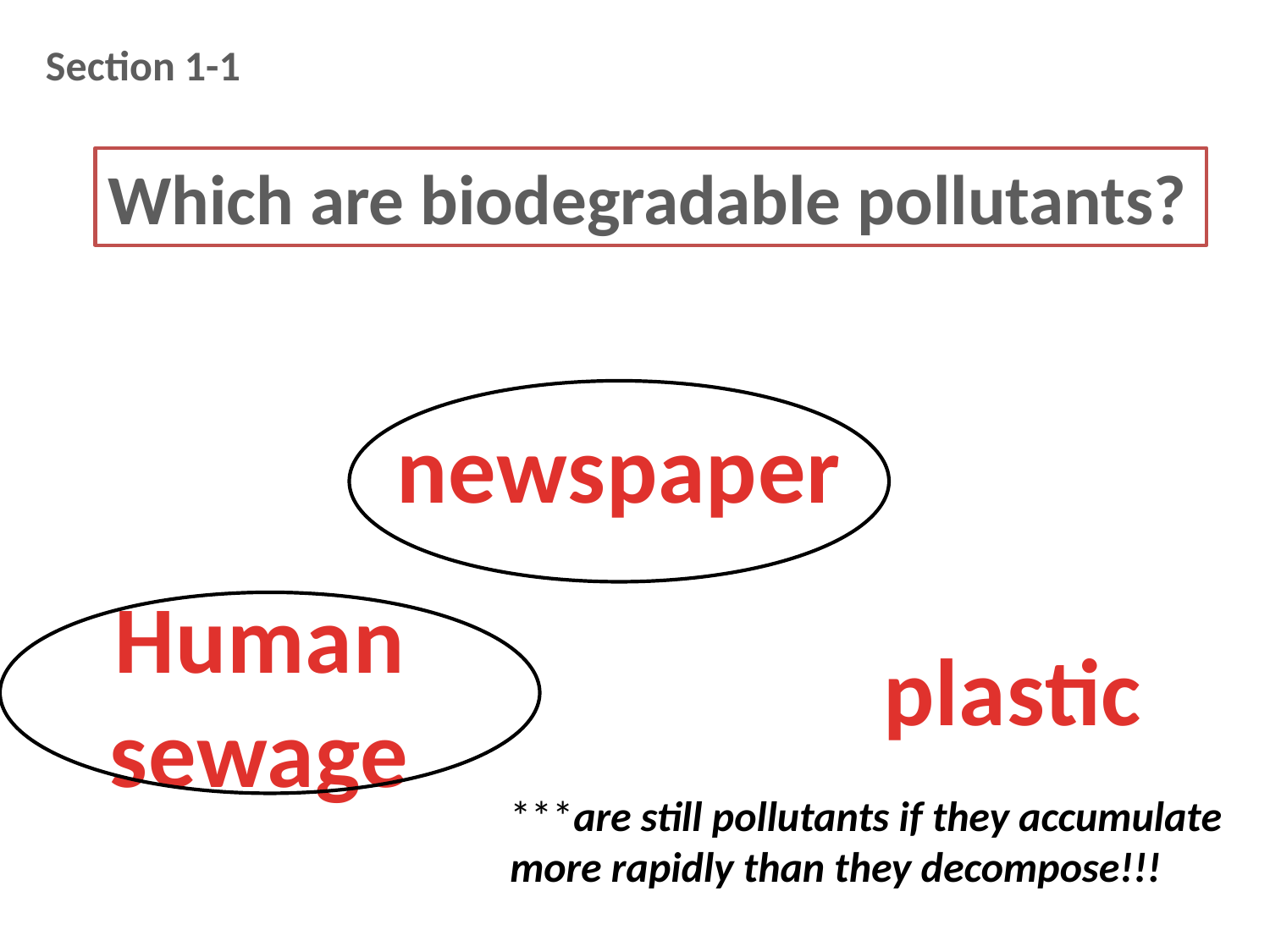

Section 1-1
Which are biodegradable pollutants?

newspaper
Human
sewage

plastic
***are still pollutants if they accumulate more rapidly than they decompose!!!